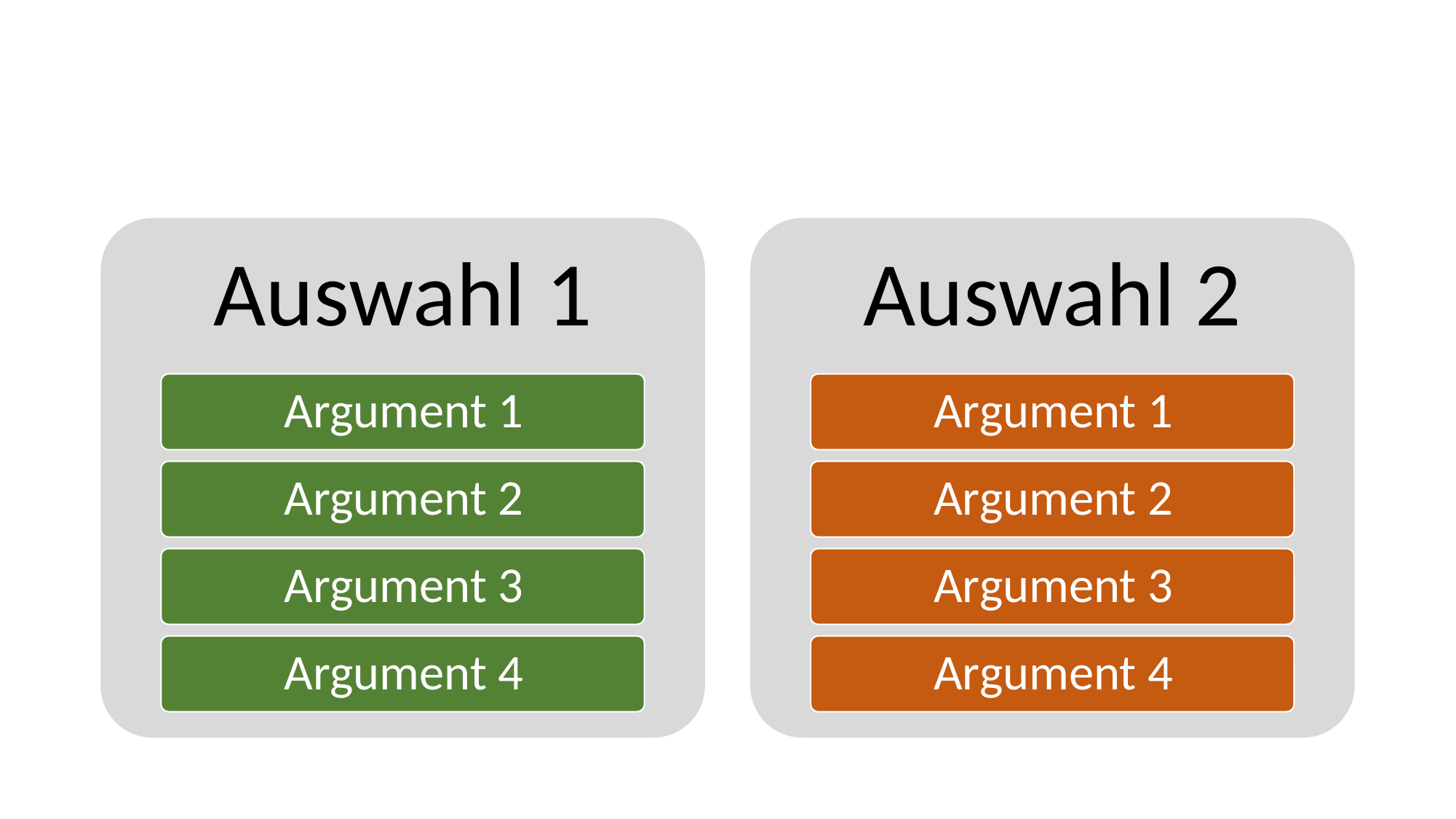

Auswahl 1
Argument 1
Argument 2
Argument 3
Argument 4
Auswahl 2
Argument 1
Argument 2
Argument 3
Argument 4